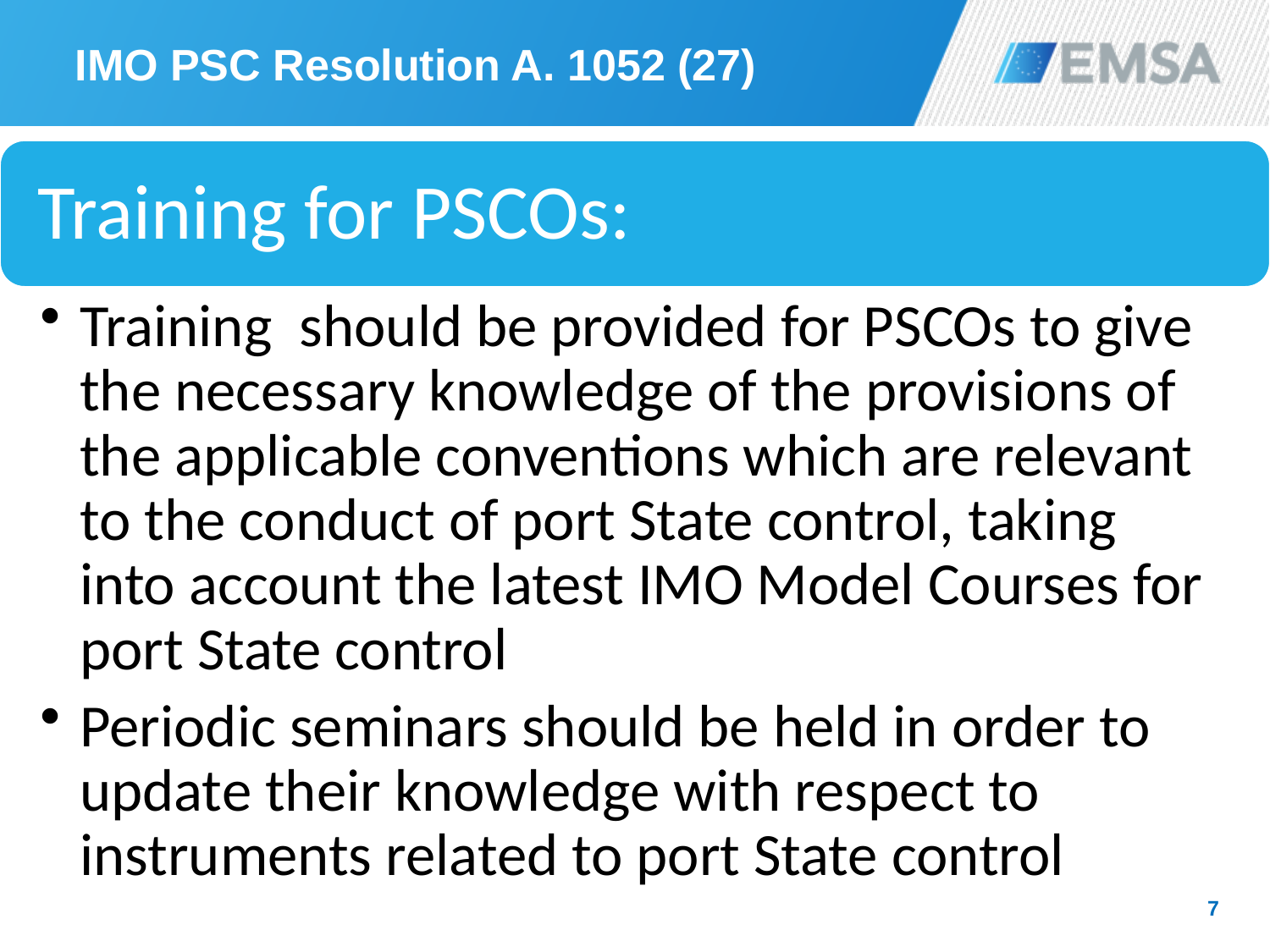

# IMO PSC Resolution A. 1052 (27)
Training for PSCOs:
Training  should be provided for PSCOs to give the necessary knowledge of the provisions of the applicable conventions which are relevant to the conduct of port State control, taking into account the latest IMO Model Courses for port State control
Periodic seminars should be held in order to update their knowledge with respect to instruments related to port State control
7